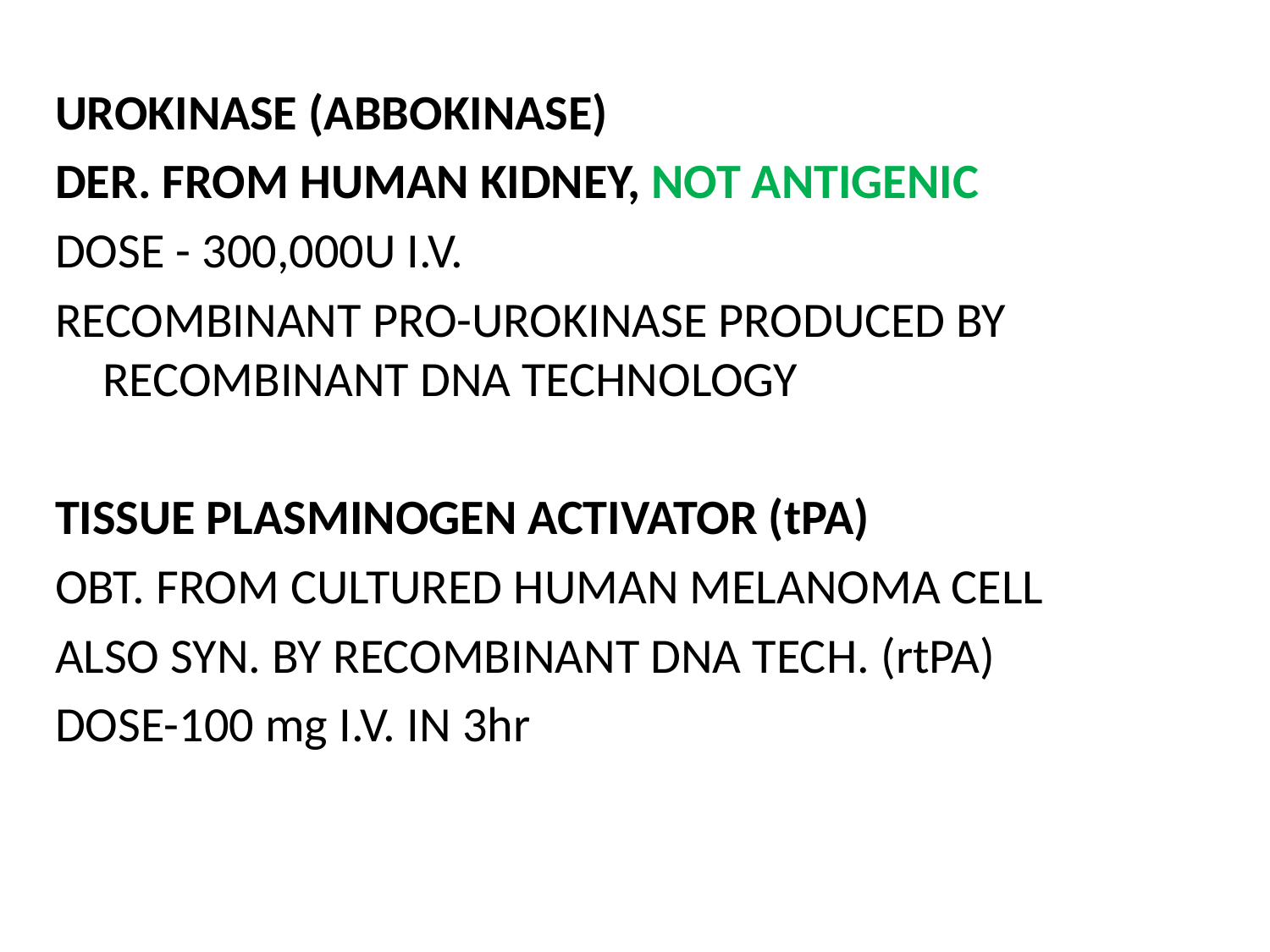

UROKINASE (ABBOKINASE)
DER. FROM HUMAN KIDNEY, NOT ANTIGENIC
DOSE - 300,000U I.V.
RECOMBINANT PRO-UROKINASE PRODUCED BY RECOMBINANT DNA TECHNOLOGY

TISSUE PLASMINOGEN ACTIVATOR (tPA)
OBT. FROM CULTURED HUMAN MELANOMA CELL
ALSO SYN. BY RECOMBINANT DNA TECH. (rtPA)
DOSE-100 mg I.V. IN 3hr